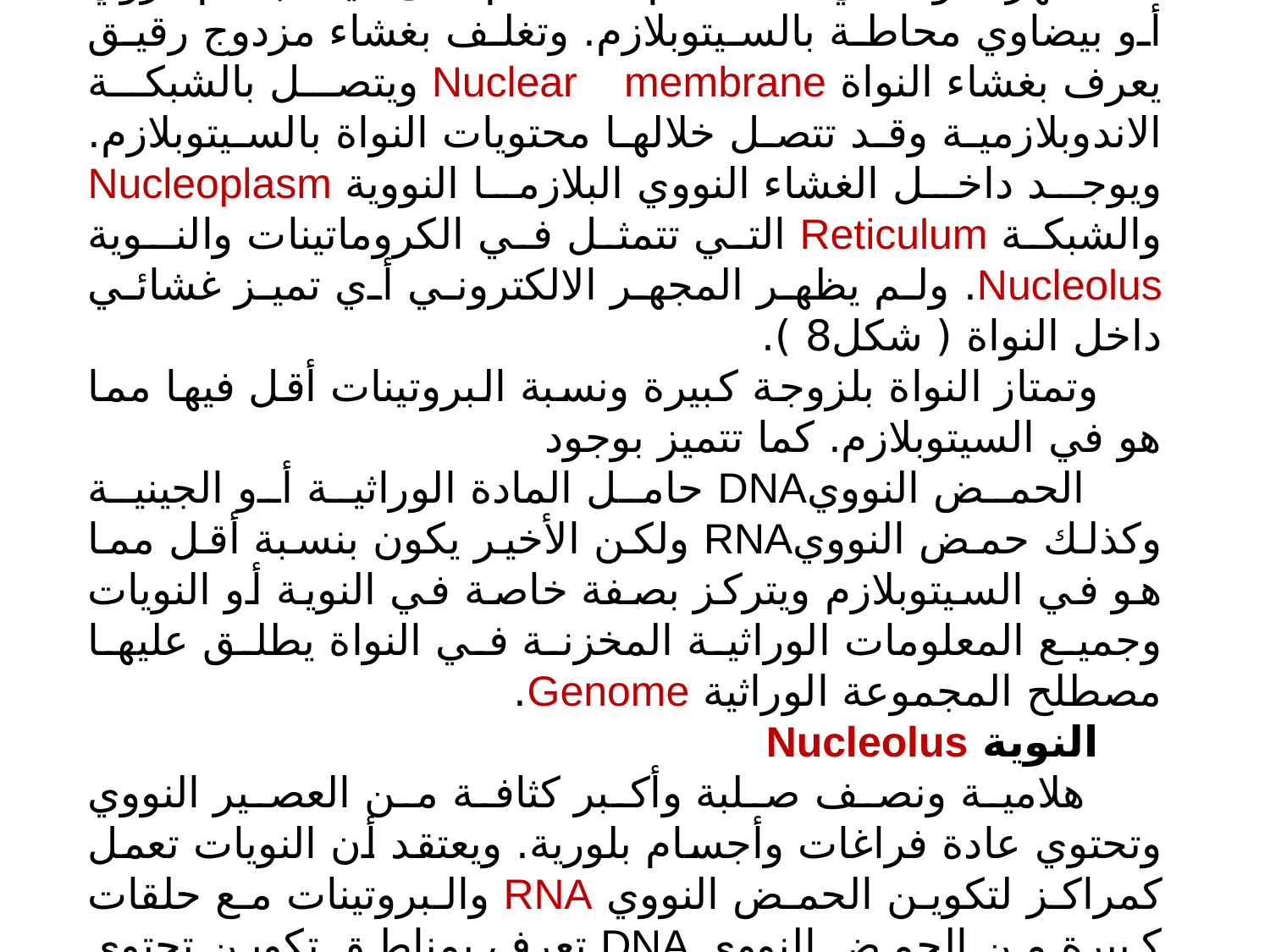

النــواة   Nucleus
تظهر النواة في حالة عدم الانقسام على هيئة جسم كروي أو بيضاوي محاطة بالسيتوبلازم. وتغلف بغشاء مزدوج رقيق يعرف بغشاء النواة Nuclear membrane ويتصل بالشبكة الاندوبلازمية وقد تتصل خلالها محتويات النواة بالسيتوبلازم. ويوجد داخل الغشاء النووي البلازما النووية Nucleoplasm والشبكة Reticulum التي تتمثل في الكروماتينات والنـوية Nucleolus. ولم يظهر المجهر الالكتروني أي تميز غشائي داخل النواة ( شكل8 ).
وتمتاز النواة بلزوجة كبيرة ونسبة البروتينات أقل فيها مما هو في السيتوبلازم. كما تتميز بوجود
 الحمض النوويDNA حامل المادة الوراثية أو الجينية وكذلك حمض النوويRNA ولكن الأخير يكون بنسبة أقل مما هو في السيتوبلازم ويتركز بصفة خاصة في النوية أو النويات وجميع المعلومات الوراثية المخزنة في النواة يطلق عليها مصطلح المجموعة الوراثية Genome.
النوية Nucleolus
 	هلامية ونصف صلبة وأكبر كثافة من العصير النووي وتحتوي عادة فراغات وأجسام بلورية. ويعتقد أن النويات تعمل كمراكز لتكوين الحمض النووي RNA والبروتينات مع حلقات كبيرة من الحمض النووي DNA تعرف بمناطق تكوين تحتوي على مجموعة من rRNA وكذلك أماكن لتكوين الريبوسومات.